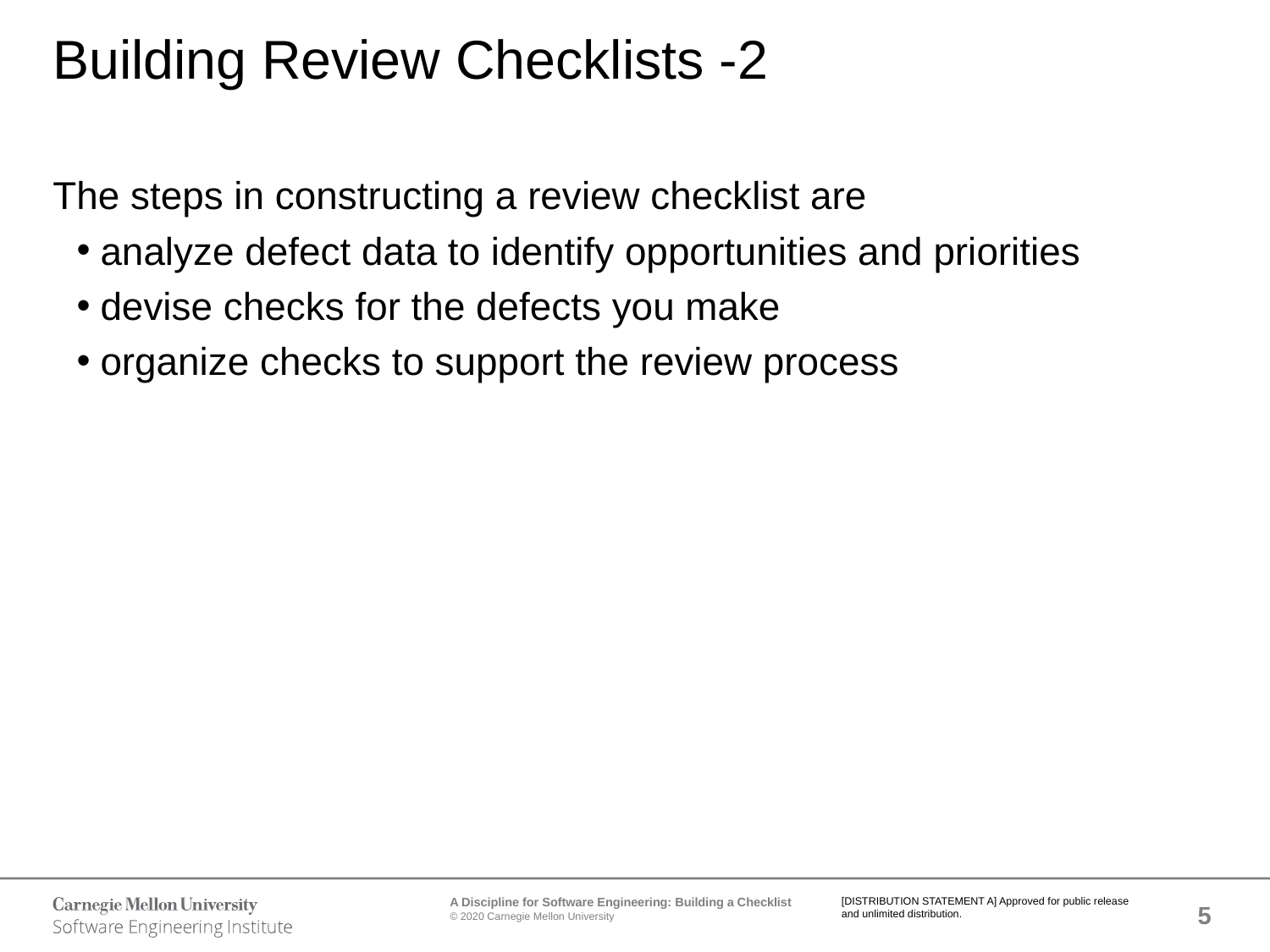

# Building Review Checklists -2
The steps in constructing a review checklist are
analyze defect data to identify opportunities and priorities
devise checks for the defects you make
organize checks to support the review process